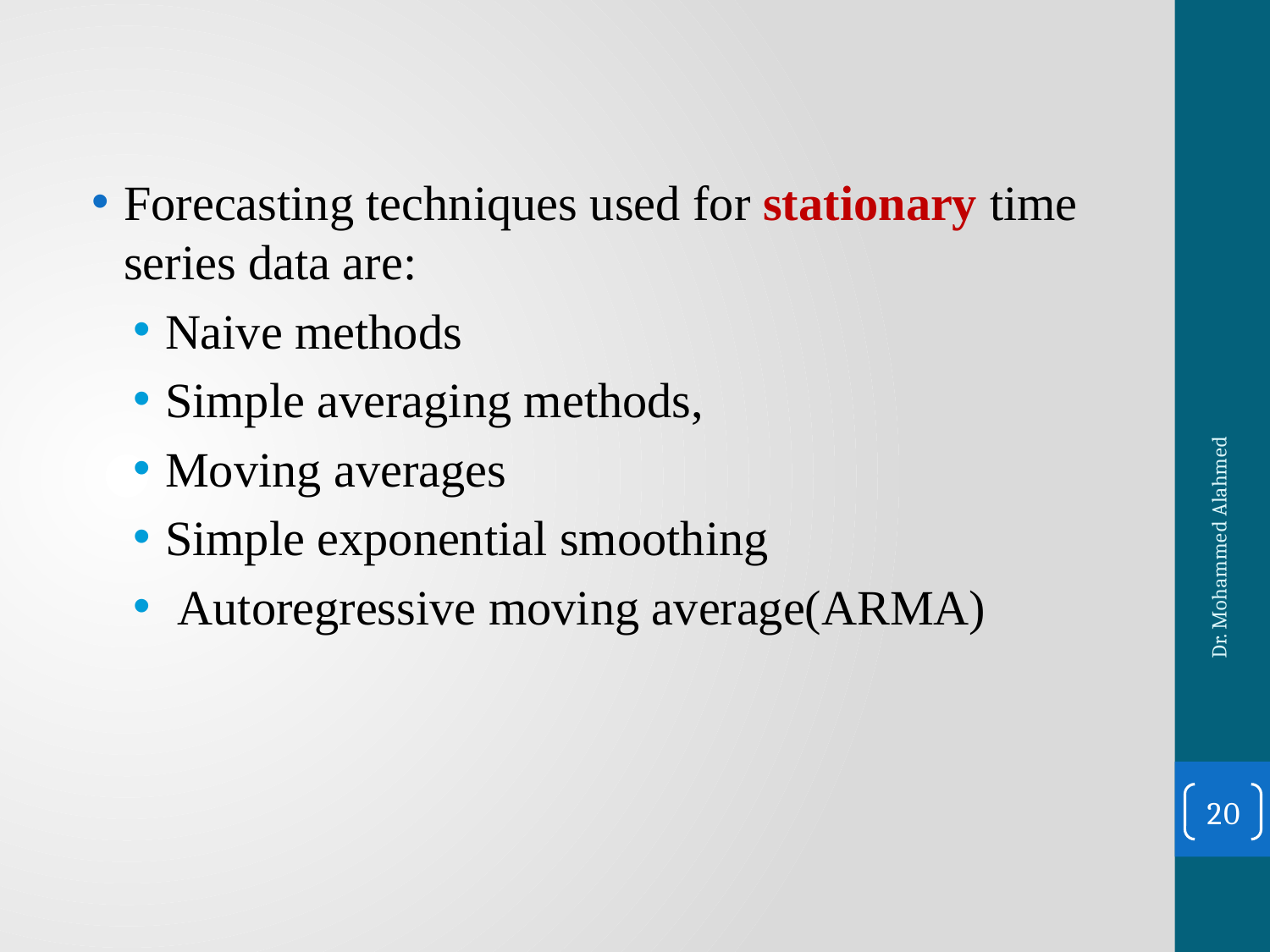

Forecasting techniques used for stationary time series data are:
Naive methods
Simple averaging methods,
Moving averages
Simple exponential smoothing
 Autoregressive moving average(ARMA)

Dr. Mohammed Alahmed
20